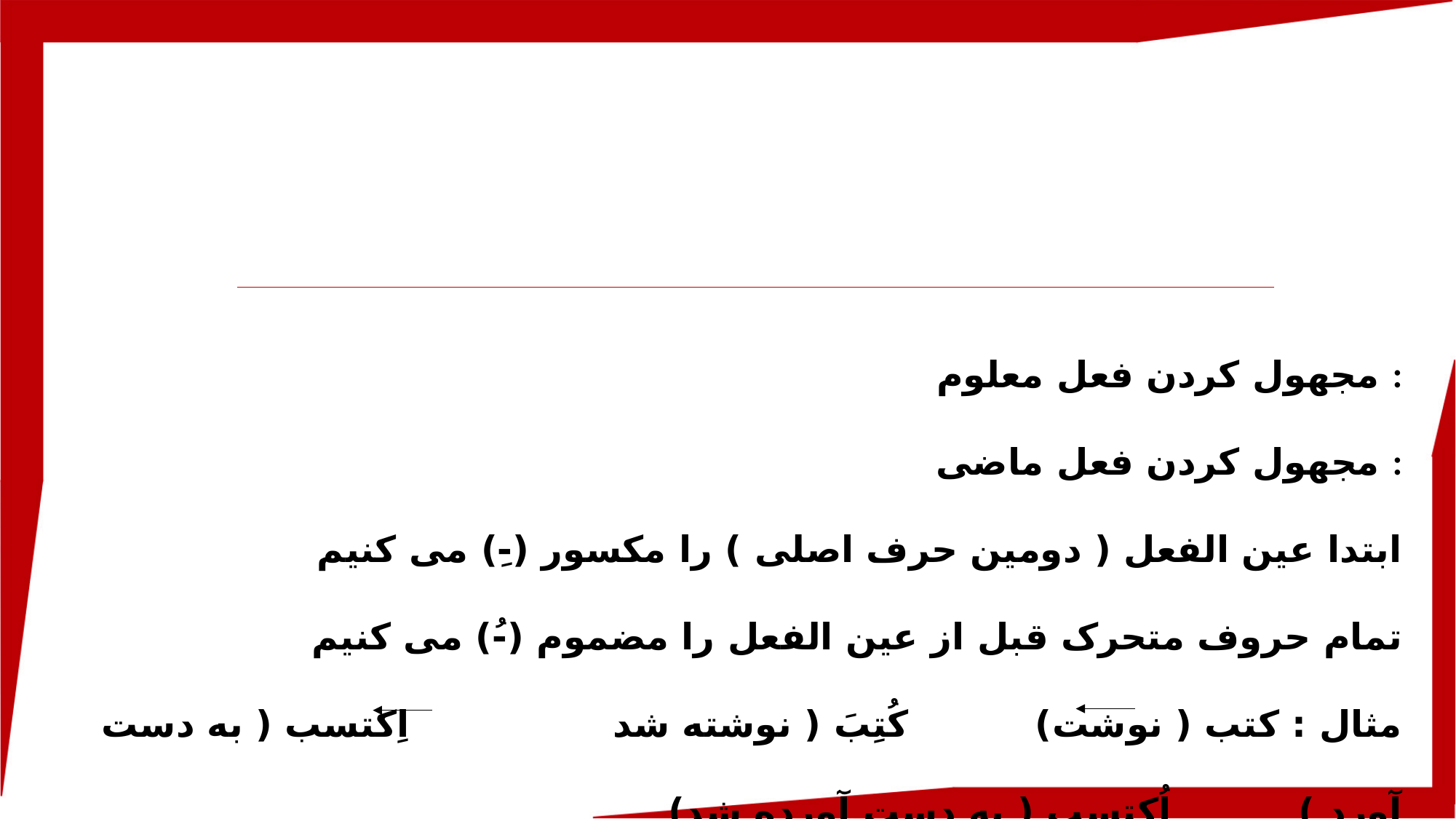

مجهول کردن فعل معلوم :
مجهول کردن فعل ماضی :
ابتدا عین الفعل ( دومین حرف اصلی ) را مکسور (-ِ) می کنیم
تمام حروف متحرک قبل از عین الفعل را مضموم (-ُ) می کنیم
مثال : کتب ( نوشت)          کُتِبَ ( نوشته شد                اِکتسب ( به دست آورد )          اُکتسِب ( به دست آورده شد)